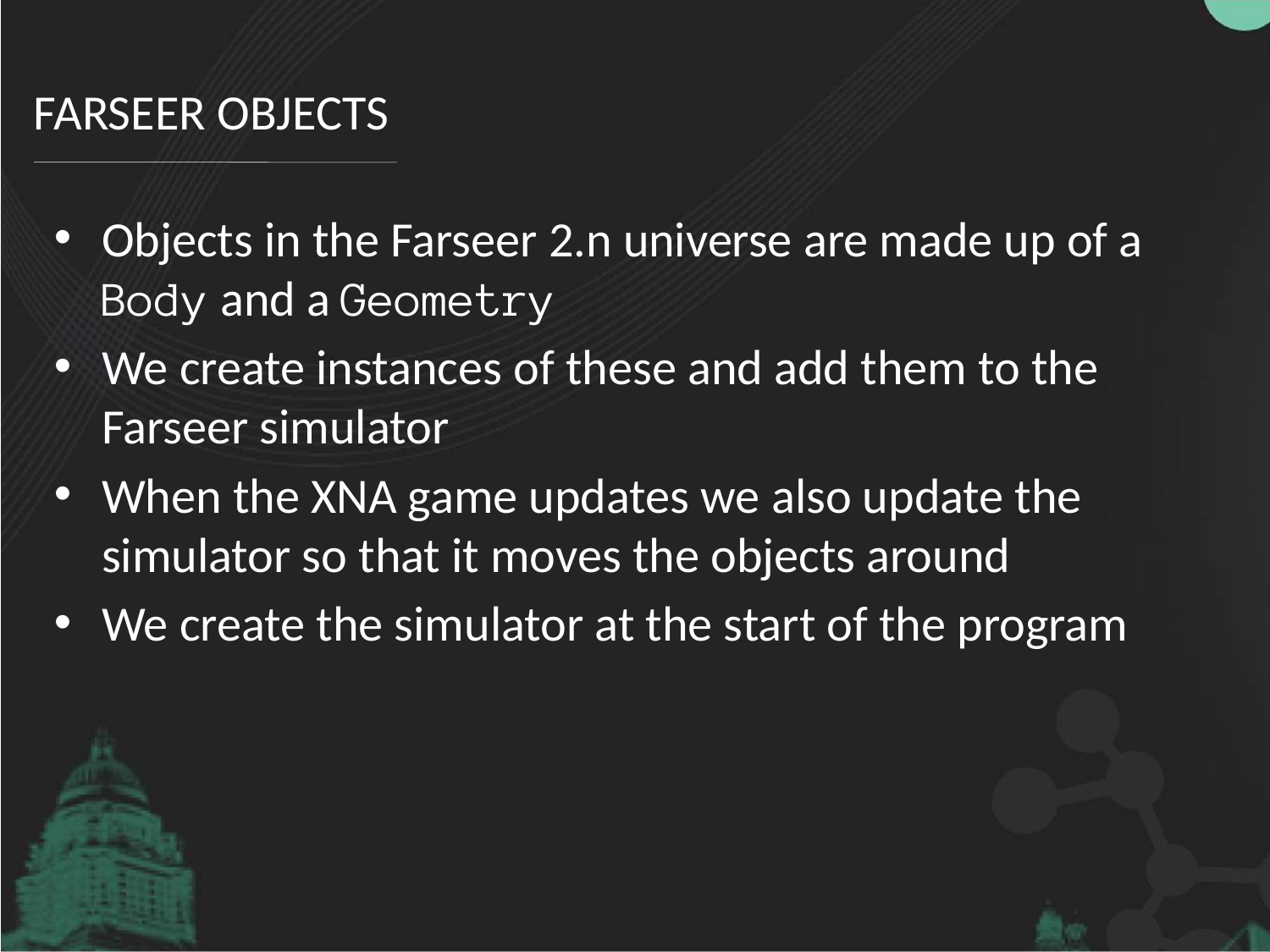

# Farseer Objects
Objects in the Farseer 2.n universe are made up of a Body and a Geometry
We create instances of these and add them to the Farseer simulator
When the XNA game updates we also update the simulator so that it moves the objects around
We create the simulator at the start of the program